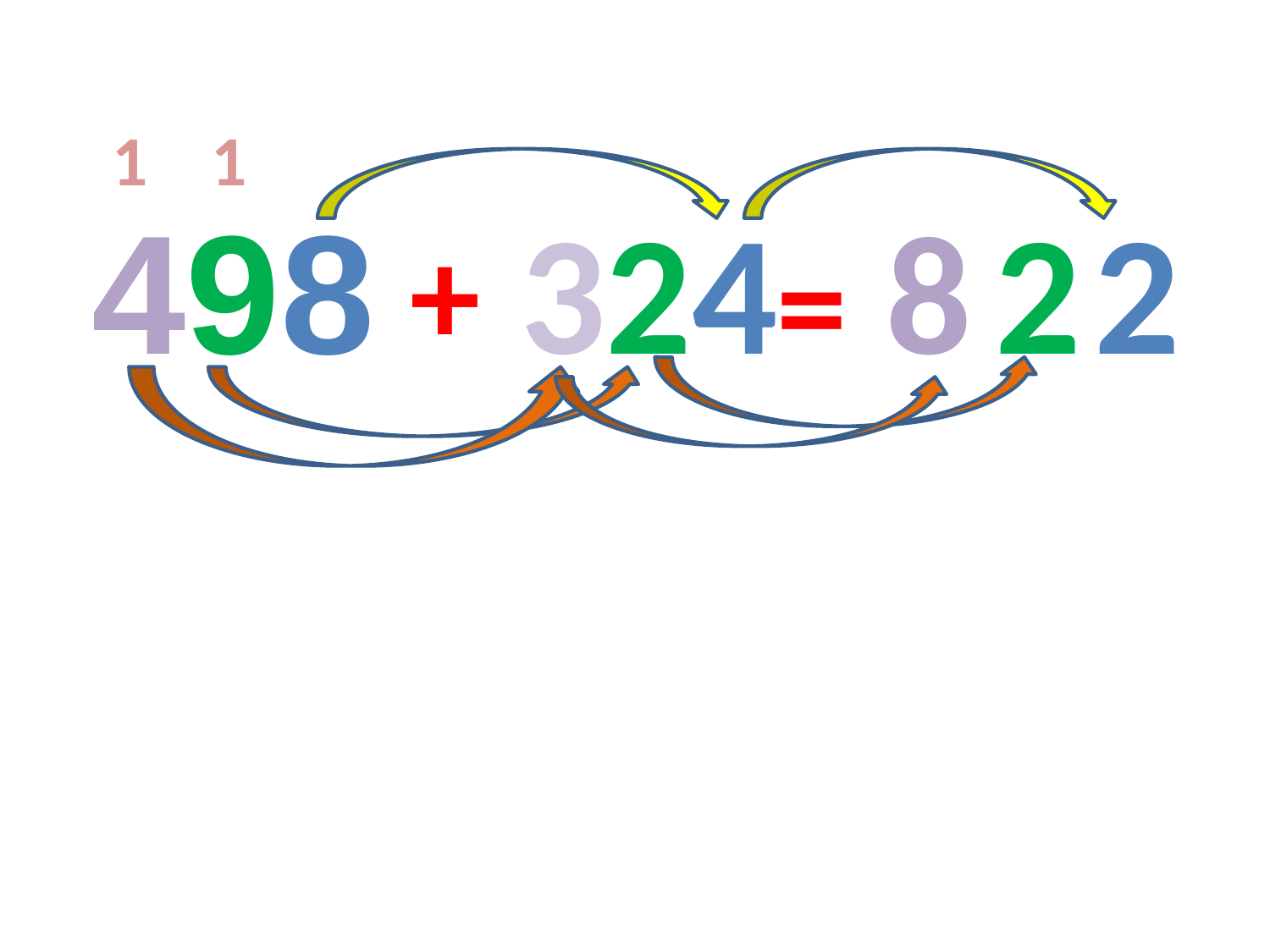

1
1

498
324
8
2
2
+
=